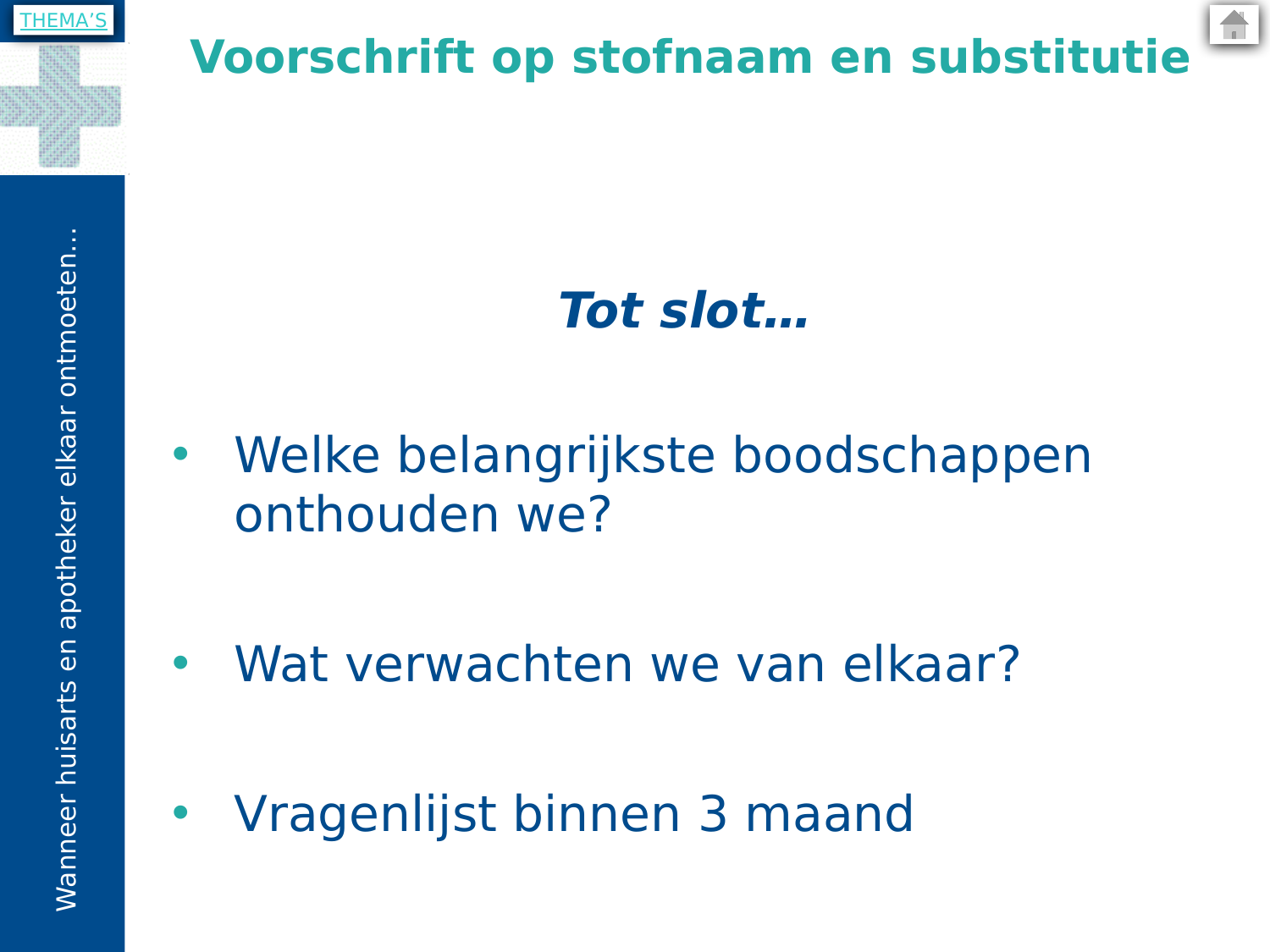

THEMA’S

Voorschrift op stofnaam en substitutie
Tot slot…

Welke belangrijkste boodschappen onthouden we?

Wat verwachten we van elkaar?

Vragenlijst binnen 3 maand